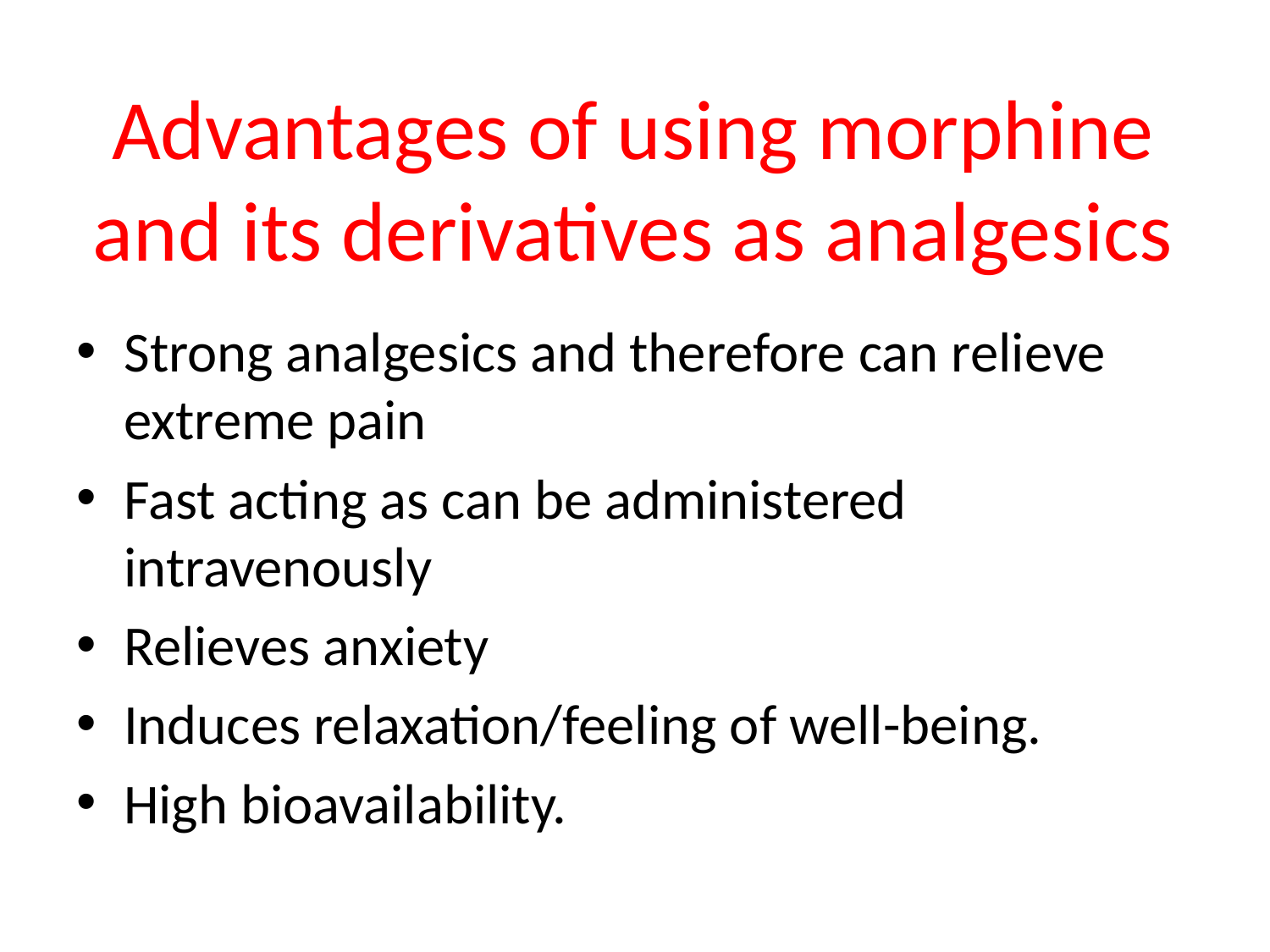

# Advantages of using morphine and its derivatives as analgesics
Strong analgesics and therefore can relieve extreme pain
Fast acting as can be administered intravenously
Relieves anxiety
Induces relaxation/feeling of well-being.
High bioavailability.